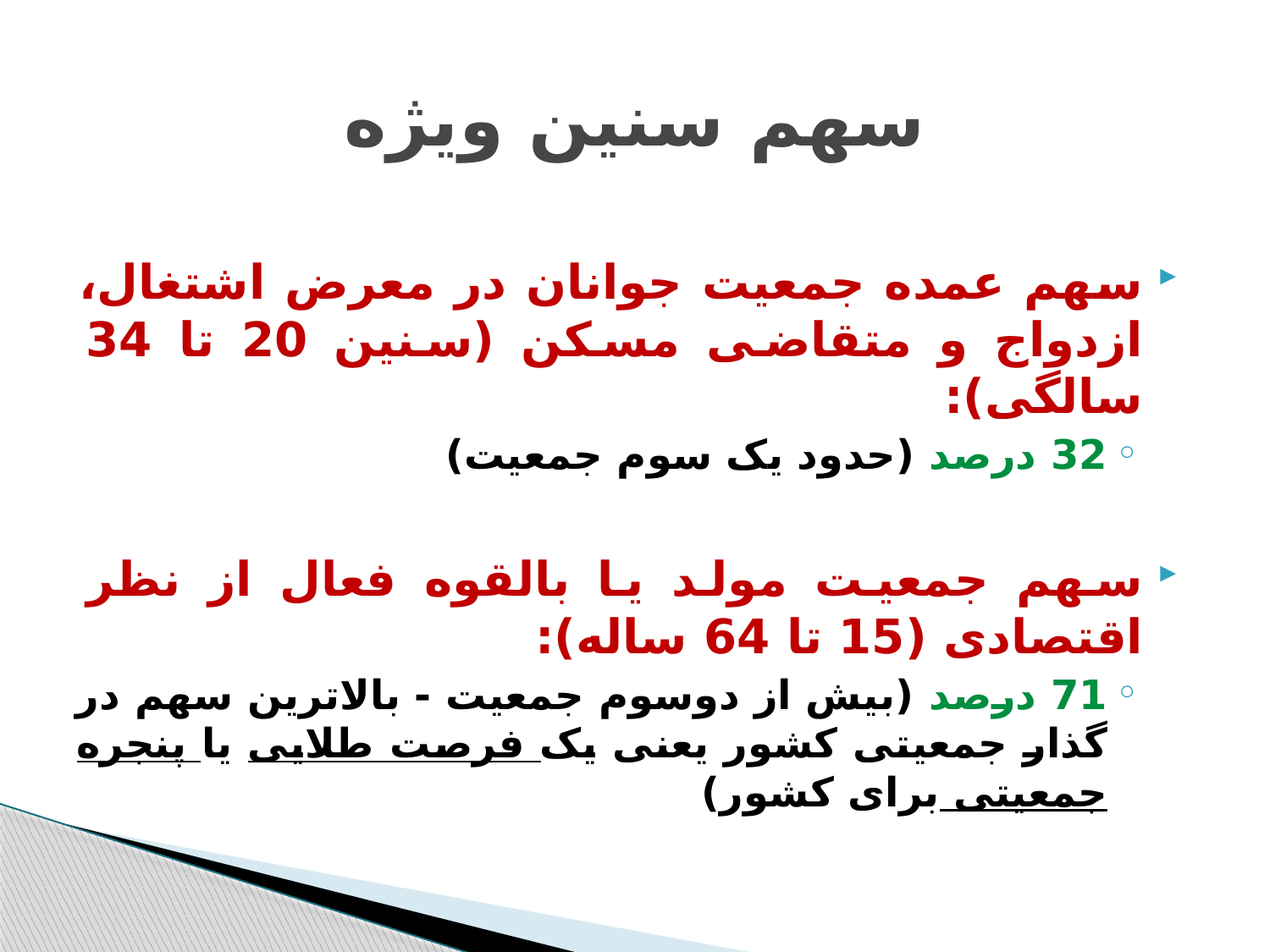

# سهم سنین ویژه
سهم عمده جمعیت جوانان در معرض اشتغال، ازدواج و متقاضی مسکن (سنین 20 تا 34 سالگی):
32 درصد (حدود یک سوم جمعیت)

سهم جمعیت مولد یا بالقوه فعال از نظر اقتصادی (15 تا 64 ساله):
71 درصد (بیش از دوسوم جمعیت - بالاترین سهم در گذار جمعیتی کشور یعنی یک فرصت طلایی یا پنجره جمعیتی برای کشور)